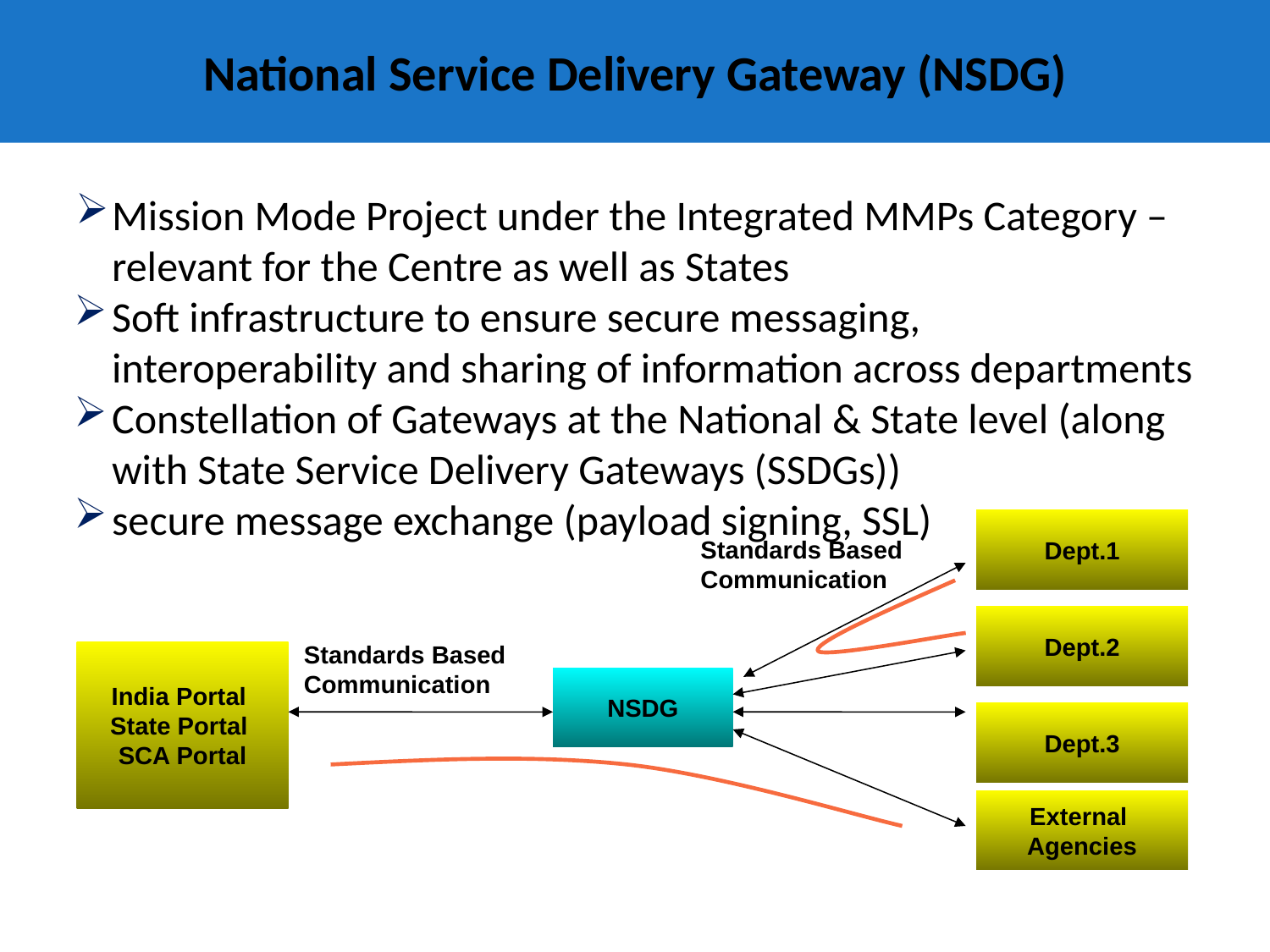

National Service Delivery Gateway (NSDG)
Mission Mode Project under the Integrated MMPs Category – relevant for the Centre as well as States
Soft infrastructure to ensure secure messaging, interoperability and sharing of information across departments
Constellation of Gateways at the National & State level (along with State Service Delivery Gateways (SSDGs))
secure message exchange (payload signing, SSL)
Dept.1
Standards Based Communication

Dept.2
Standards Based Communication
India Portal
State Portal
SCA Portal

NSDG
Dept.3

External
Agencies